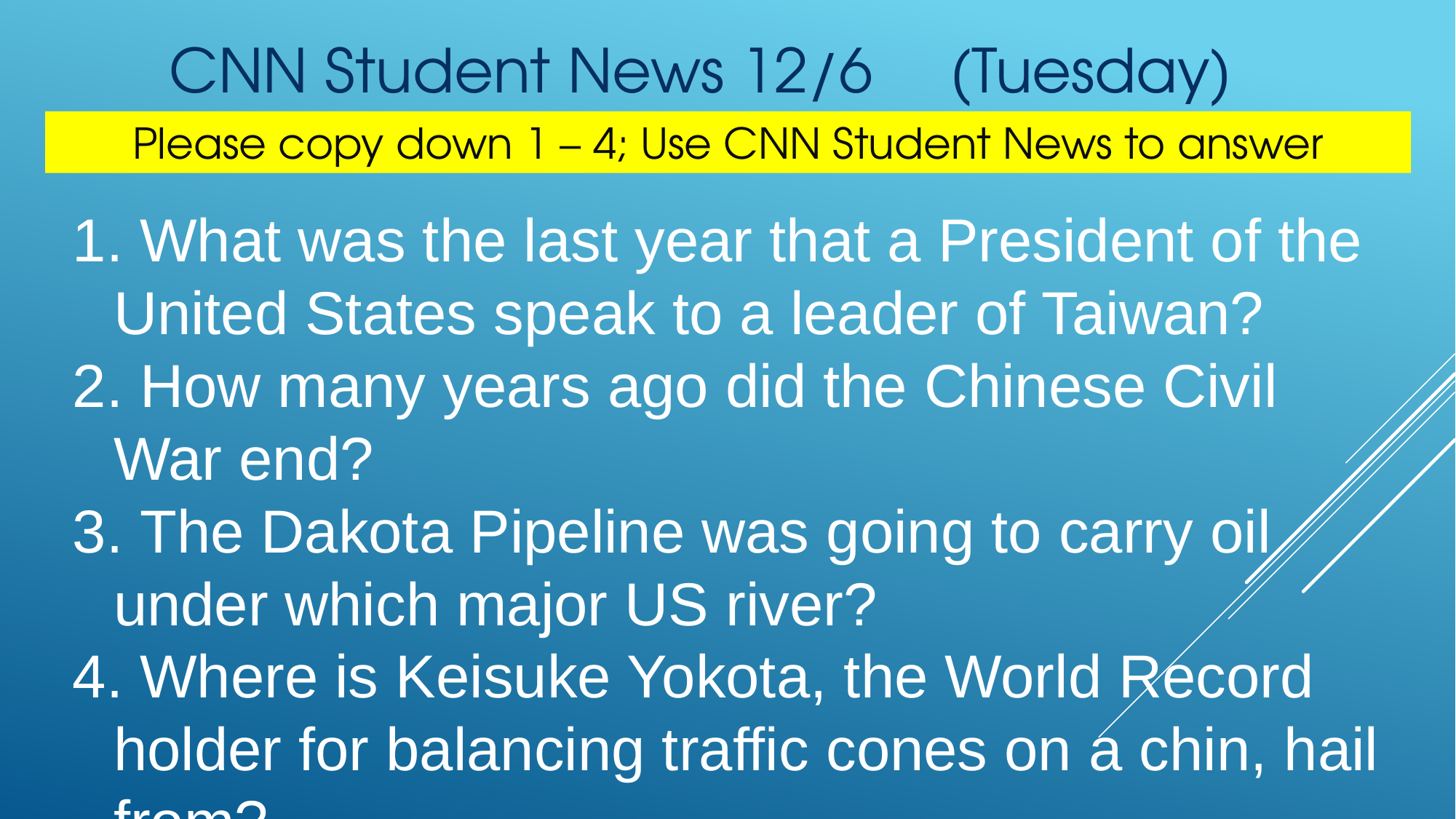

CNN Student News 12/6	 (Tuesday)
Please copy down 1 – 4; Use CNN Student News to answer
 What was the last year that a President of the United States speak to a leader of Taiwan?
 How many years ago did the Chinese Civil War end?
 The Dakota Pipeline was going to carry oil under which major US river?
 Where is Keisuke Yokota, the World Record holder for balancing traffic cones on a chin, hail from?